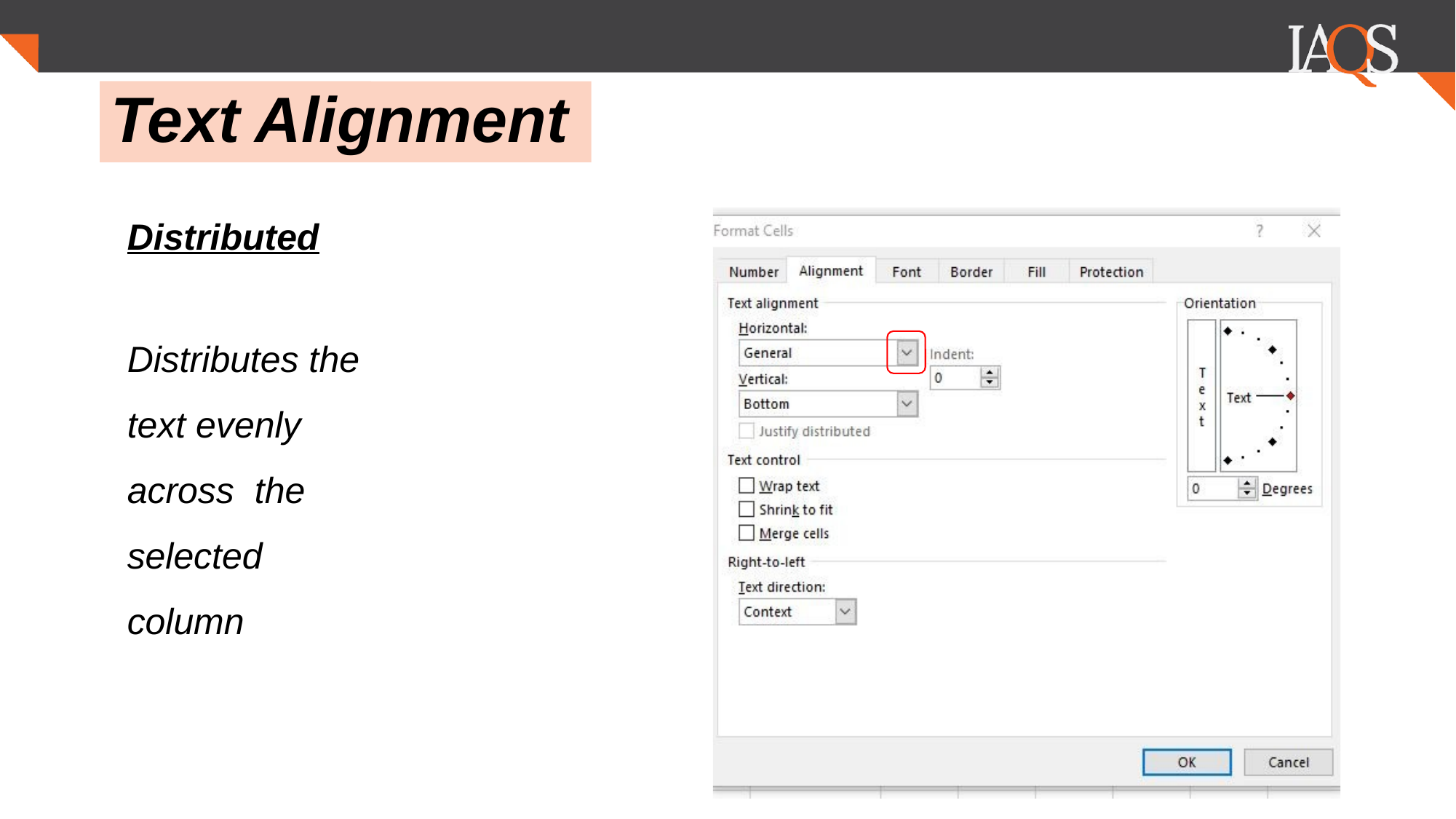

.
# Text Alignment

Distributed

Distributes the text evenly across  the selected column